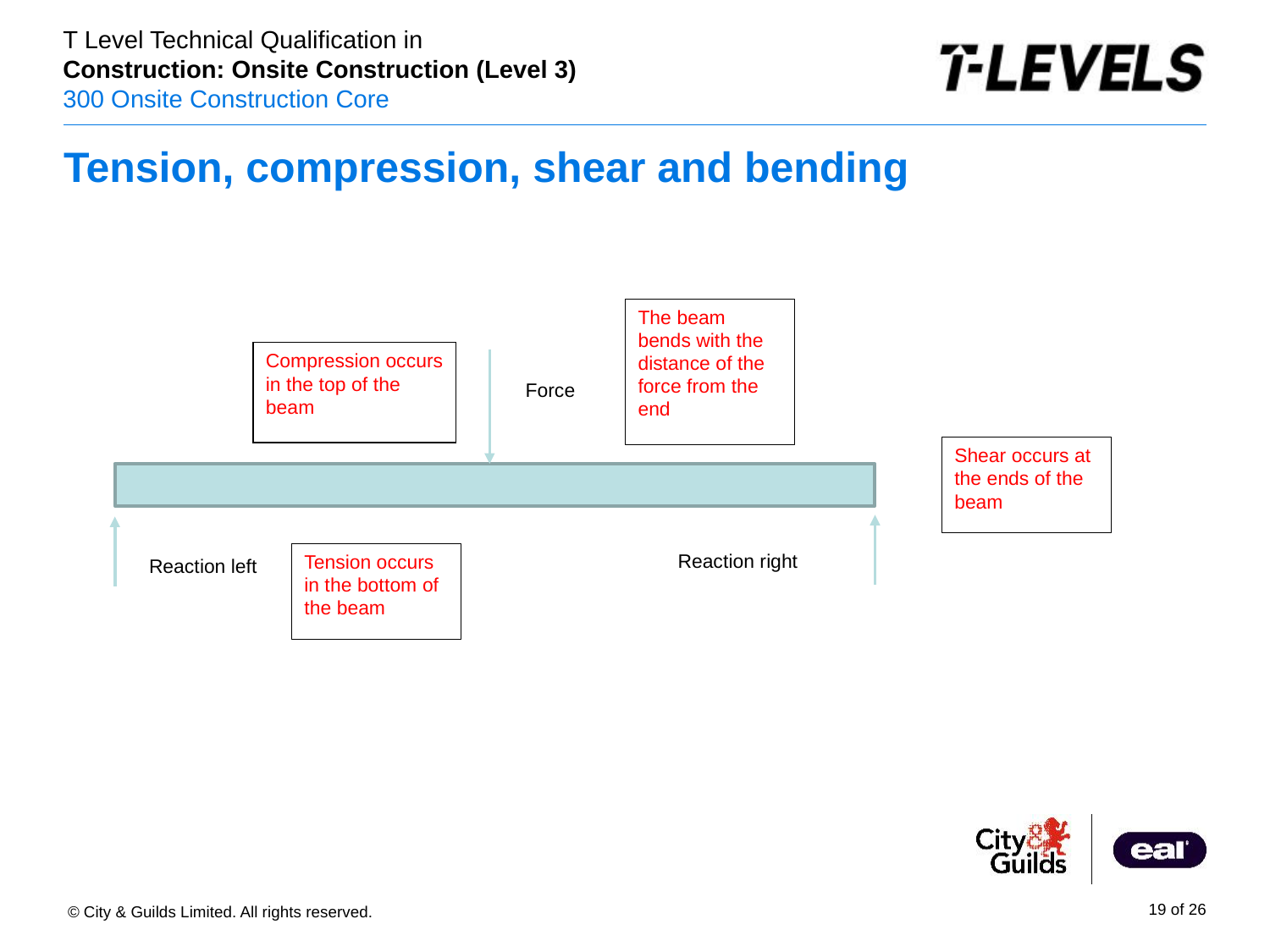

# Tension, compression, shear and bending
The beam bends with the distance of the force from the end
Compression occurs in the top of the beam
Force

Reaction right
Reaction left
Shear occurs at the ends of the beam
Tension occurs in the bottom of the beam